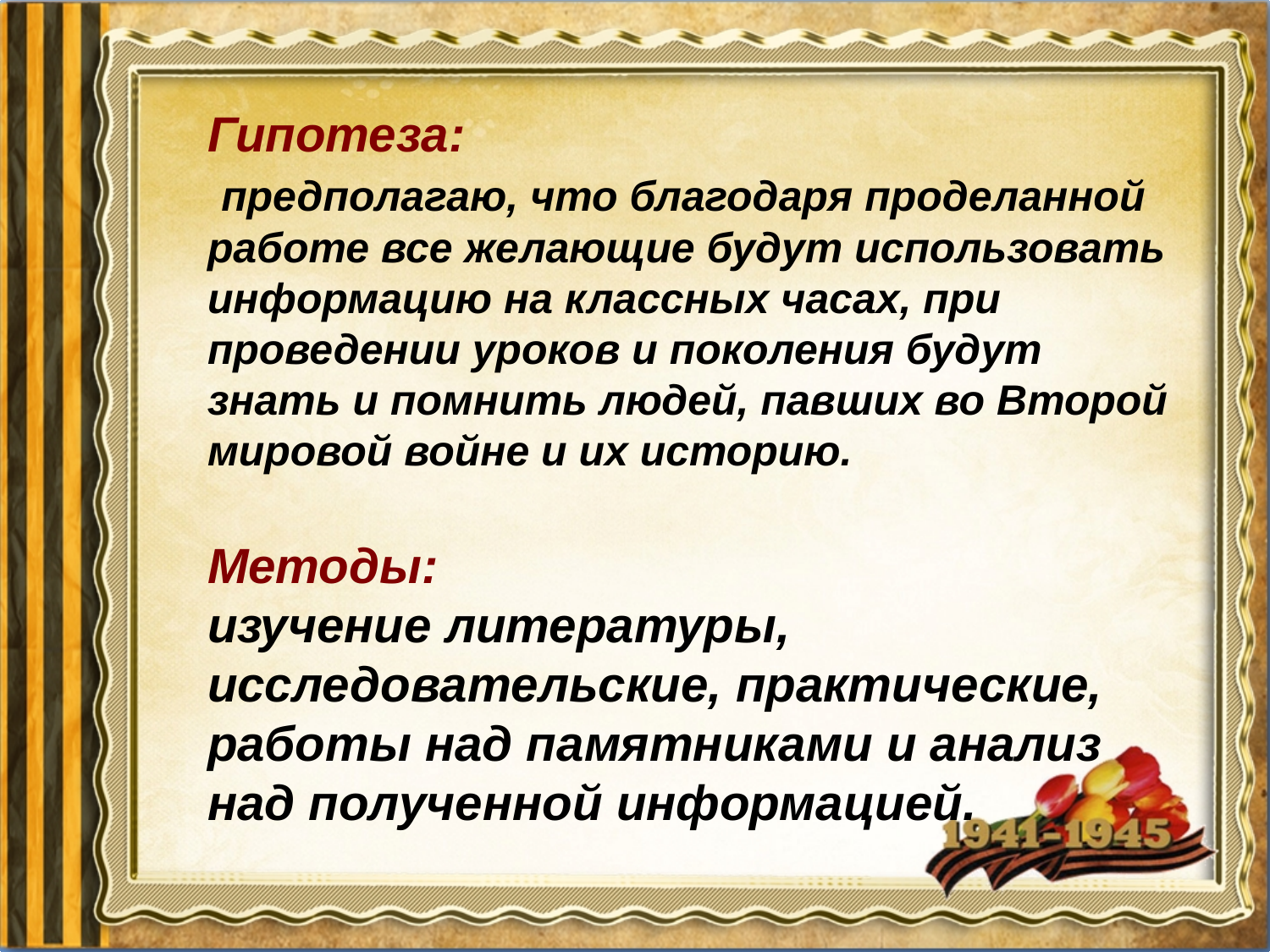

Гипотеза:
 предполагаю, что благодаря проделанной работе все желающие будут использовать информацию на классных часах, при проведении уроков и поколения будут знать и помнить людей, павших во Второй мировой войне и их историю.

Методы:
изучение литературы, исследовательские, практические, работы над памятниками и анализ над полученной информацией.